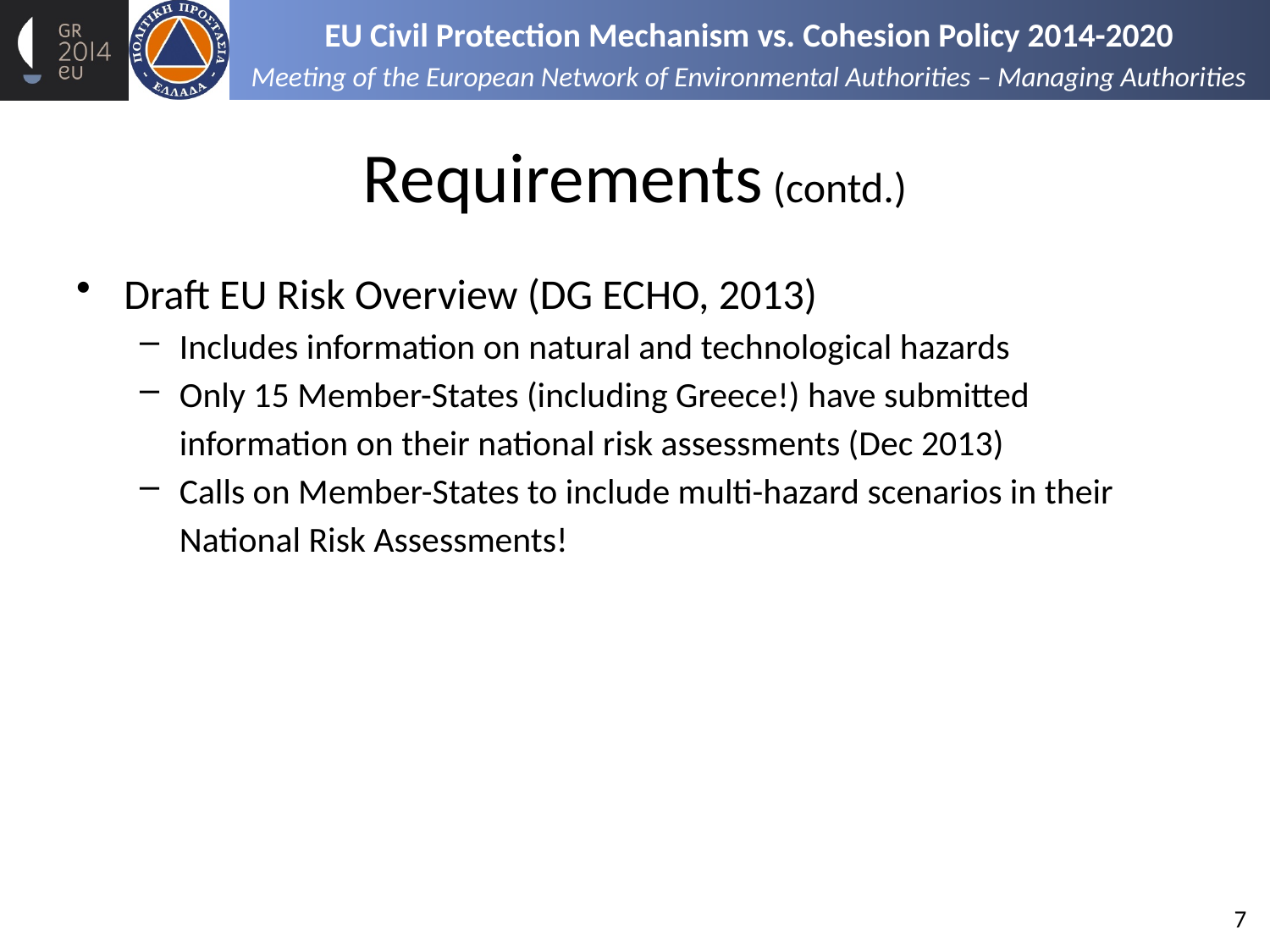

# Requirements (contd.)
Draft EU Risk Overview (DG ECHO, 2013)
Includes information on natural and technological hazards
Only 15 Member-States (including Greece!) have submitted information on their national risk assessments (Dec 2013)
Calls on Member-States to include multi-hazard scenarios in their National Risk Assessments!

7